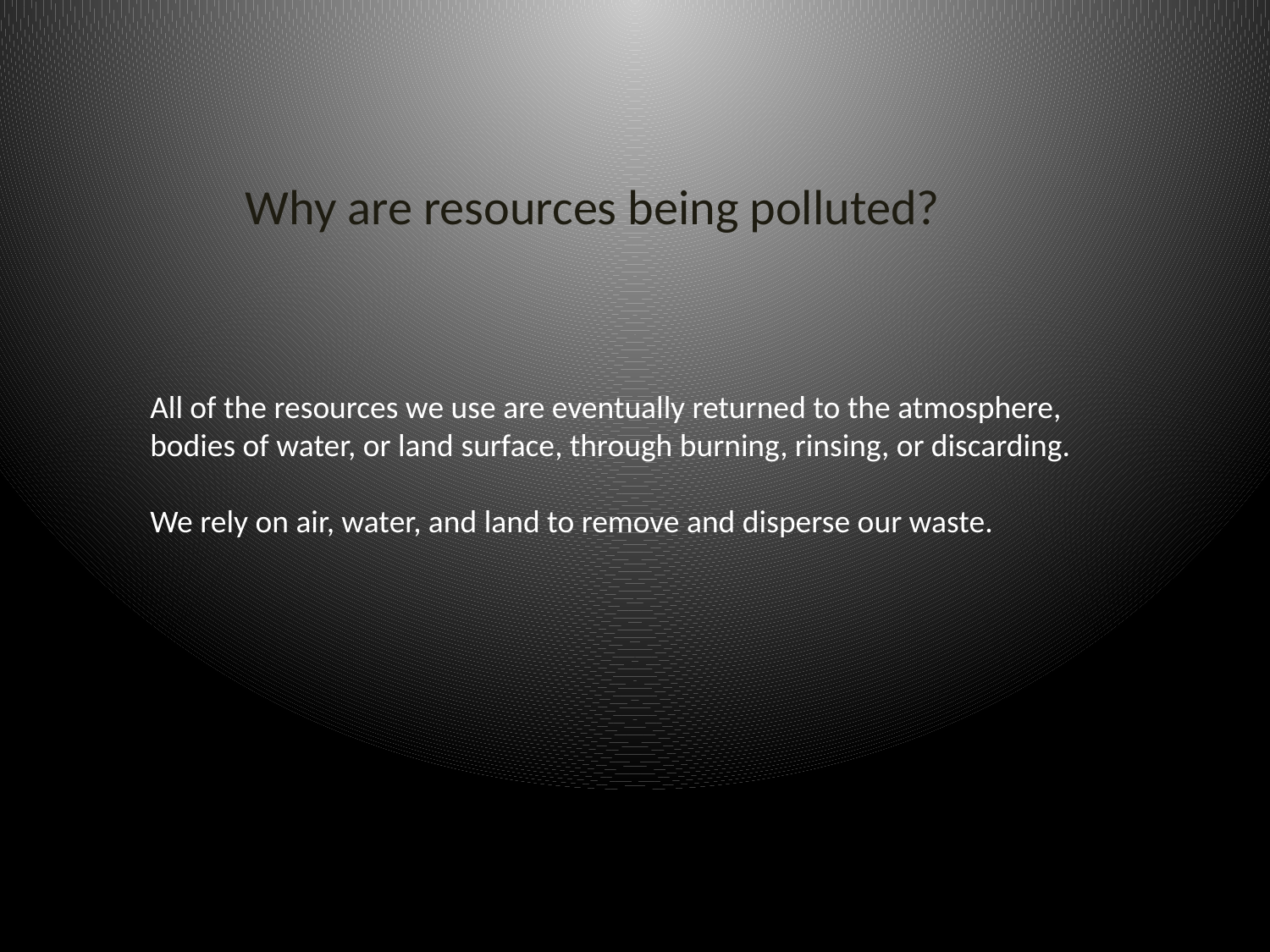

Why are resources being polluted?
All of the resources we use are eventually returned to the atmosphere, bodies of water, or land surface, through burning, rinsing, or discarding.

We rely on air, water, and land to remove and disperse our waste.